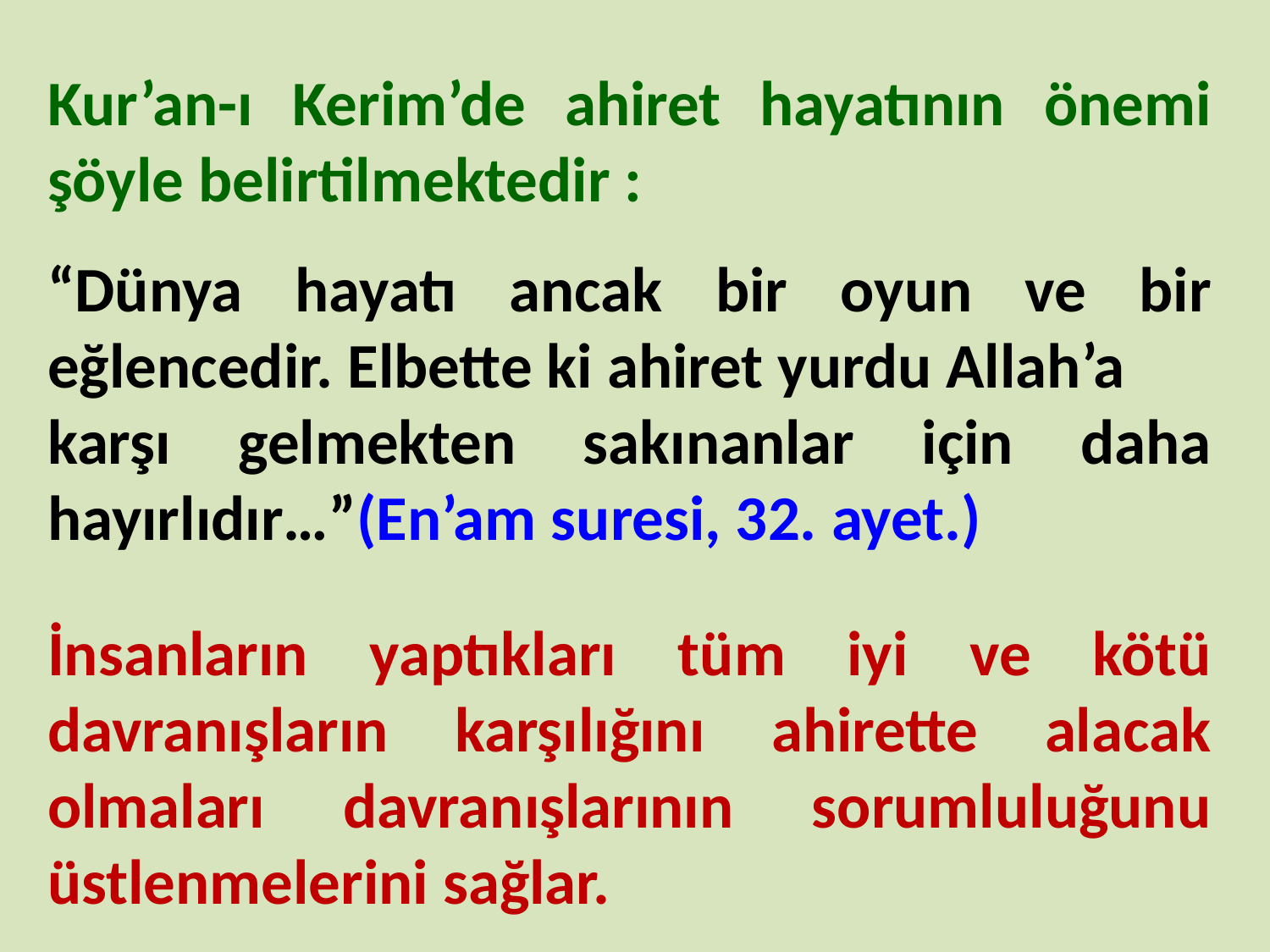

Kur’an-ı Kerim’de ahiret hayatının önemi şöyle belirtilmektedir :

“Dünya hayatı ancak bir oyun ve bir eğlencedir. Elbette ki ahiret yurdu Allah’a
karşı gelmekten sakınanlar için daha hayırlıdır…”(En’am suresi, 32. ayet.)

İnsanların yaptıkları tüm iyi ve kötü davranışların karşılığını ahirette alacak olmaları davranışlarının sorumluluğunu üstlenmelerini sağlar.